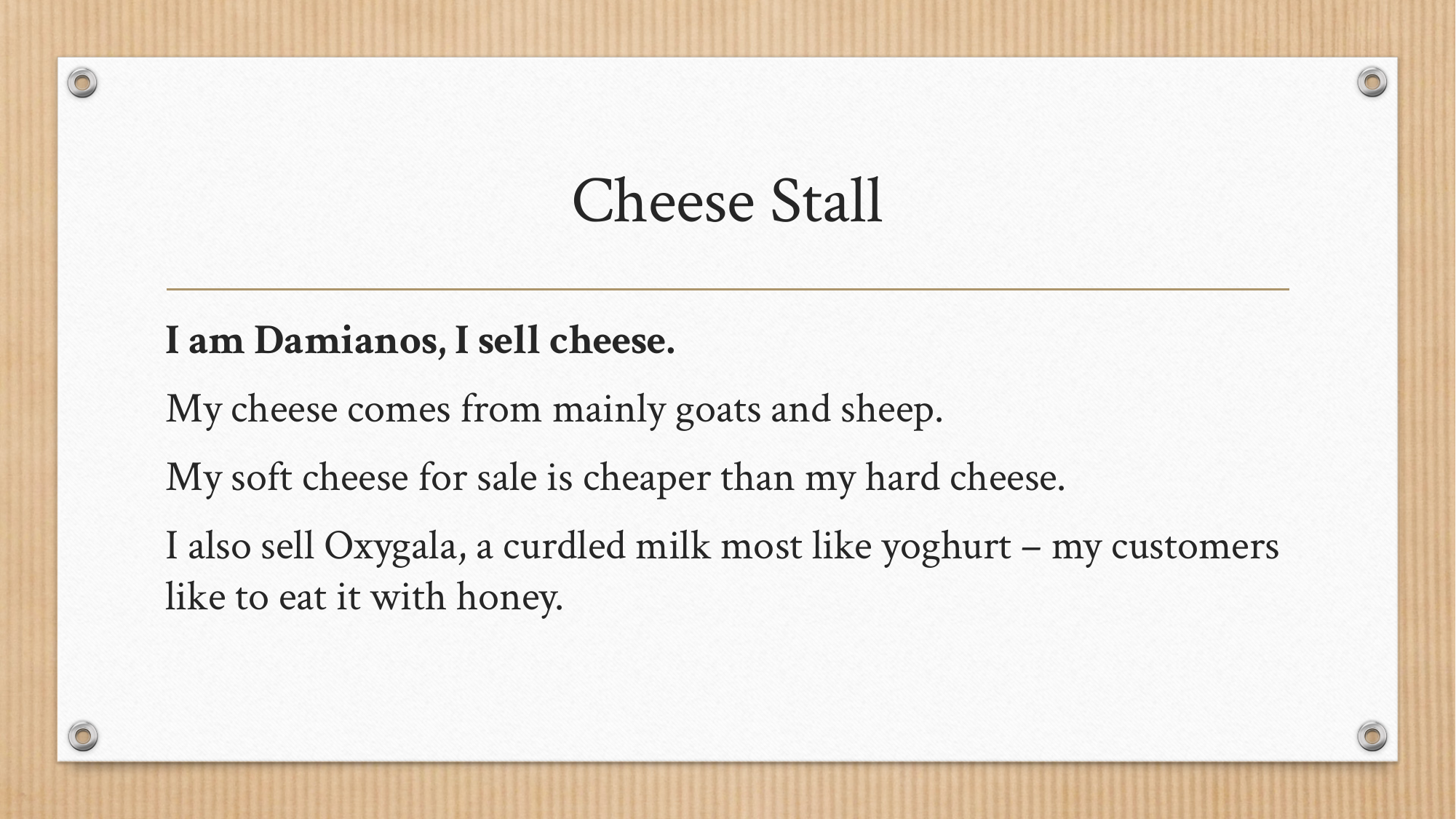

# Cheese Stall
I am Damianos, I sell cheese.
My cheese comes from mainly goats and sheep.
My soft cheese for sale is cheaper than my hard cheese.
I also sell Oxygala, a curdled milk most like yoghurt – my customers like to eat it with honey.